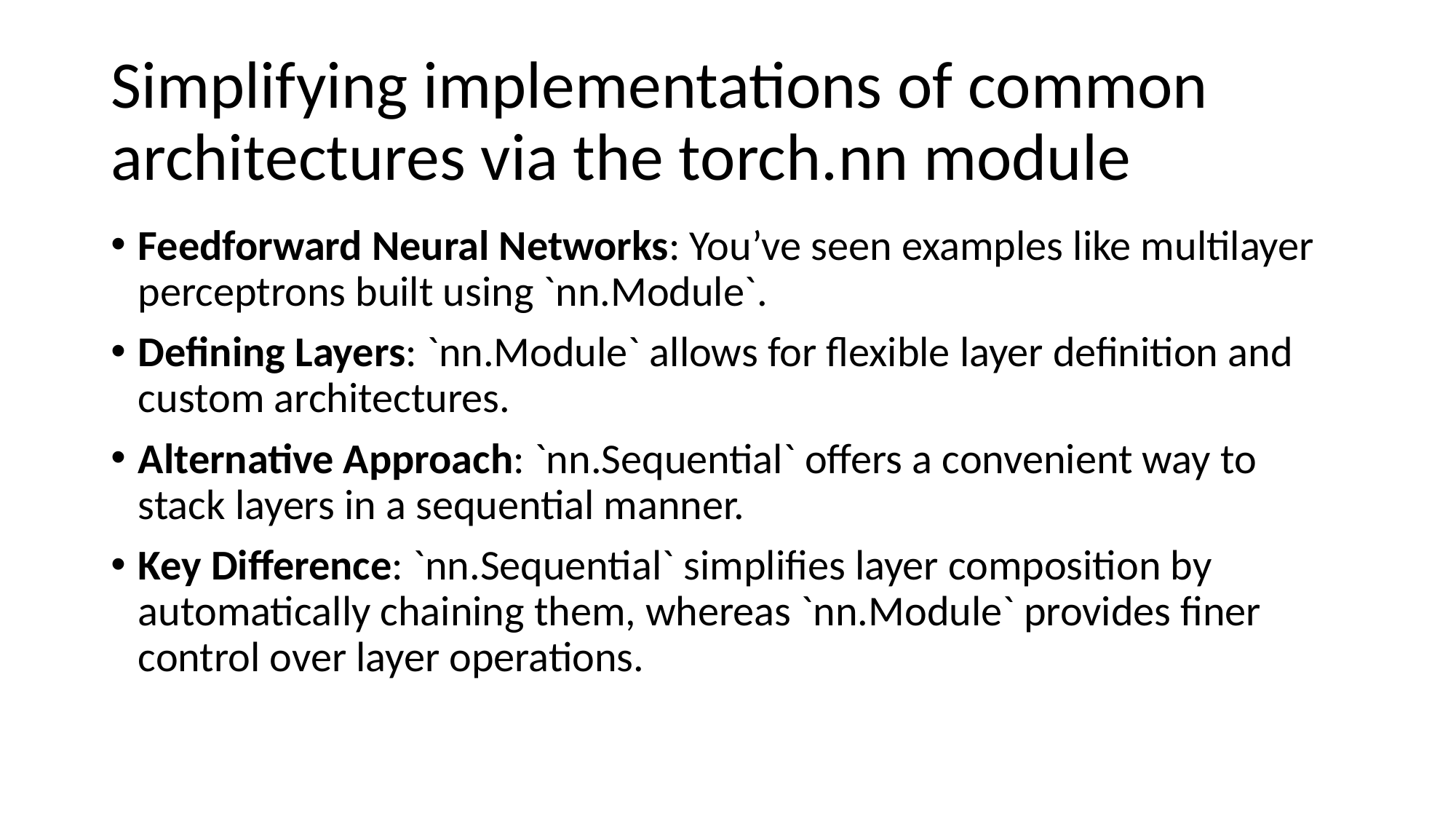

# Simplifying implementations of common architectures via the torch.nn module
Feedforward Neural Networks: You’ve seen examples like multilayer perceptrons built using `nn.Module`.
Defining Layers: `nn.Module` allows for flexible layer definition and custom architectures.
Alternative Approach: `nn.Sequential` offers a convenient way to stack layers in a sequential manner.
Key Difference: `nn.Sequential` simplifies layer composition by automatically chaining them, whereas `nn.Module` provides finer control over layer operations.